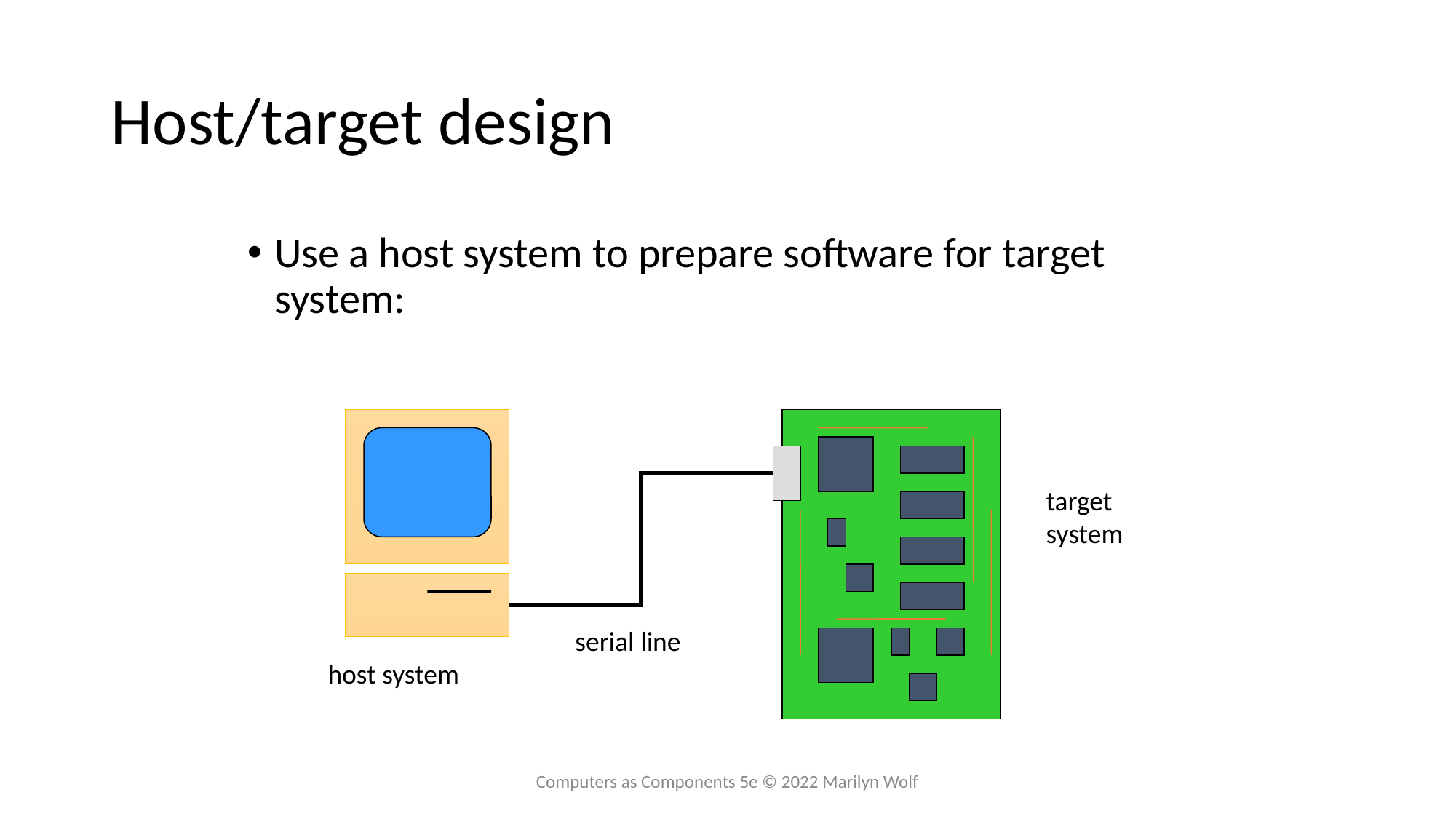

# Host/target design
Use a host system to prepare software for target system:

target
system

serial line

host system

Computers as Components 5e © 2022 Marilyn Wolf